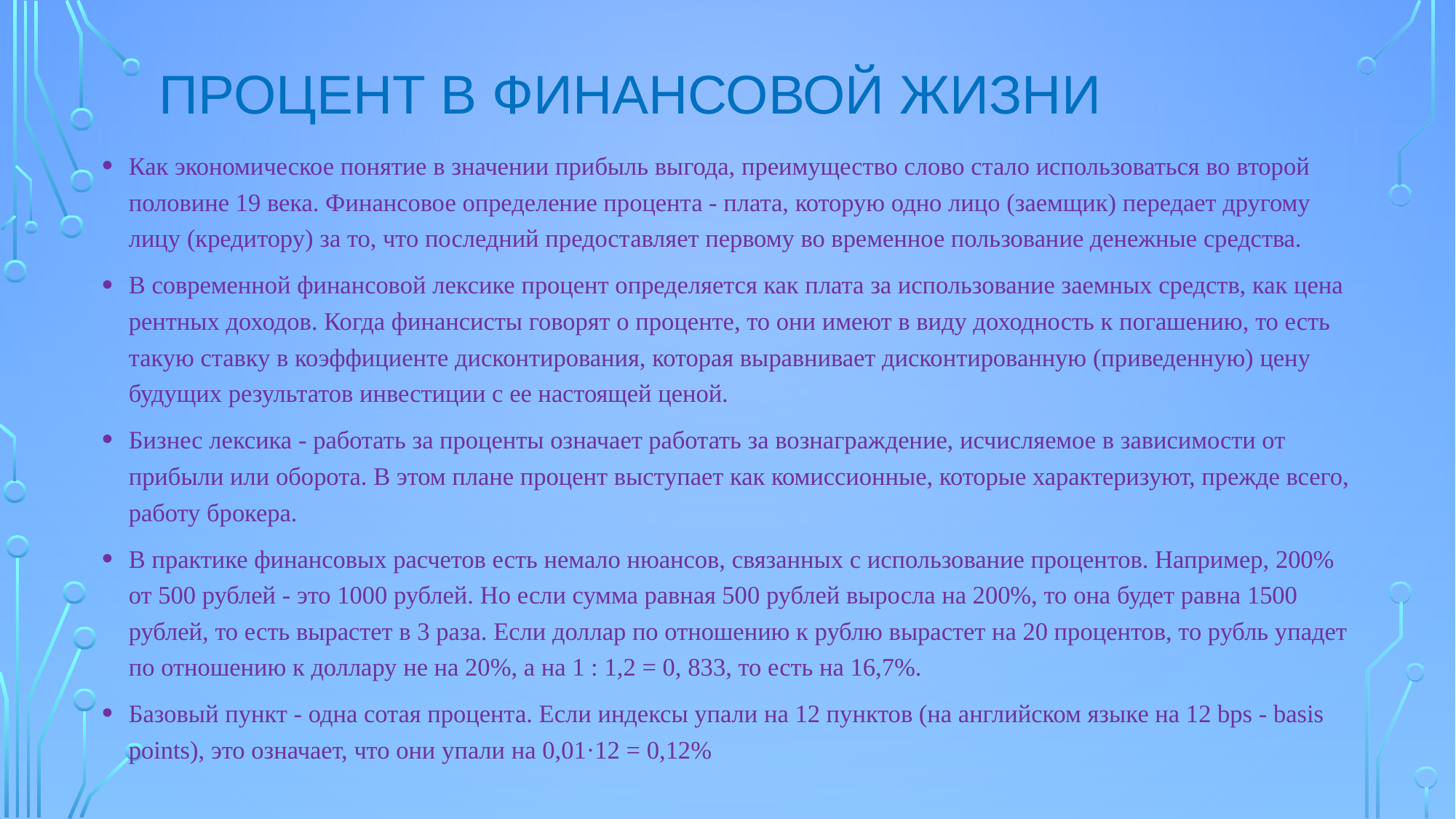

# Процент в финансовой жизни
Как экономическое понятие в значении прибыль выгода, преимущество слово стало использоваться во второй половине 19 века. Финансовое определение процента - плата, которую одно лицо (заемщик) передает другому лицу (кредитору) за то, что последний предоставляет первому во временное пользование денежные средства.
В современной финансовой лексике процент определяется как плата за использование заемных средств, как цена рентных доходов. Когда финансисты говорят о проценте, то они имеют в виду доходность к погашению, то есть такую ставку в коэффициенте дисконтирования, которая выравнивает дисконтированную (приведенную) цену будущих результатов инвестиции с ее настоящей ценой.
Бизнес лексика - работать за проценты означает работать за вознаграждение, исчисляемое в зависимости от прибыли или оборота. В этом плане процент выступает как комиссионные, которые характеризуют, прежде всего, работу брокера.
В практике финансовых расчетов есть немало нюансов, связанных с использование процентов. Например, 200% от 500 рублей - это 1000 рублей. Но если сумма равная 500 рублей выросла на 200%, то она будет равна 1500 рублей, то есть вырастет в 3 раза. Если доллар по отношению к рублю вырастет на 20 процентов, то рубль упадет по отношению к доллару не на 20%, а на 1 : 1,2 = 0, 833, то есть на 16,7%.
Базовый пункт - одна сотая процента. Если индексы упали на 12 пунктов (на английском языке на 12 bps - basis points), это означает, что они упали на 0,01·12 = 0,12%